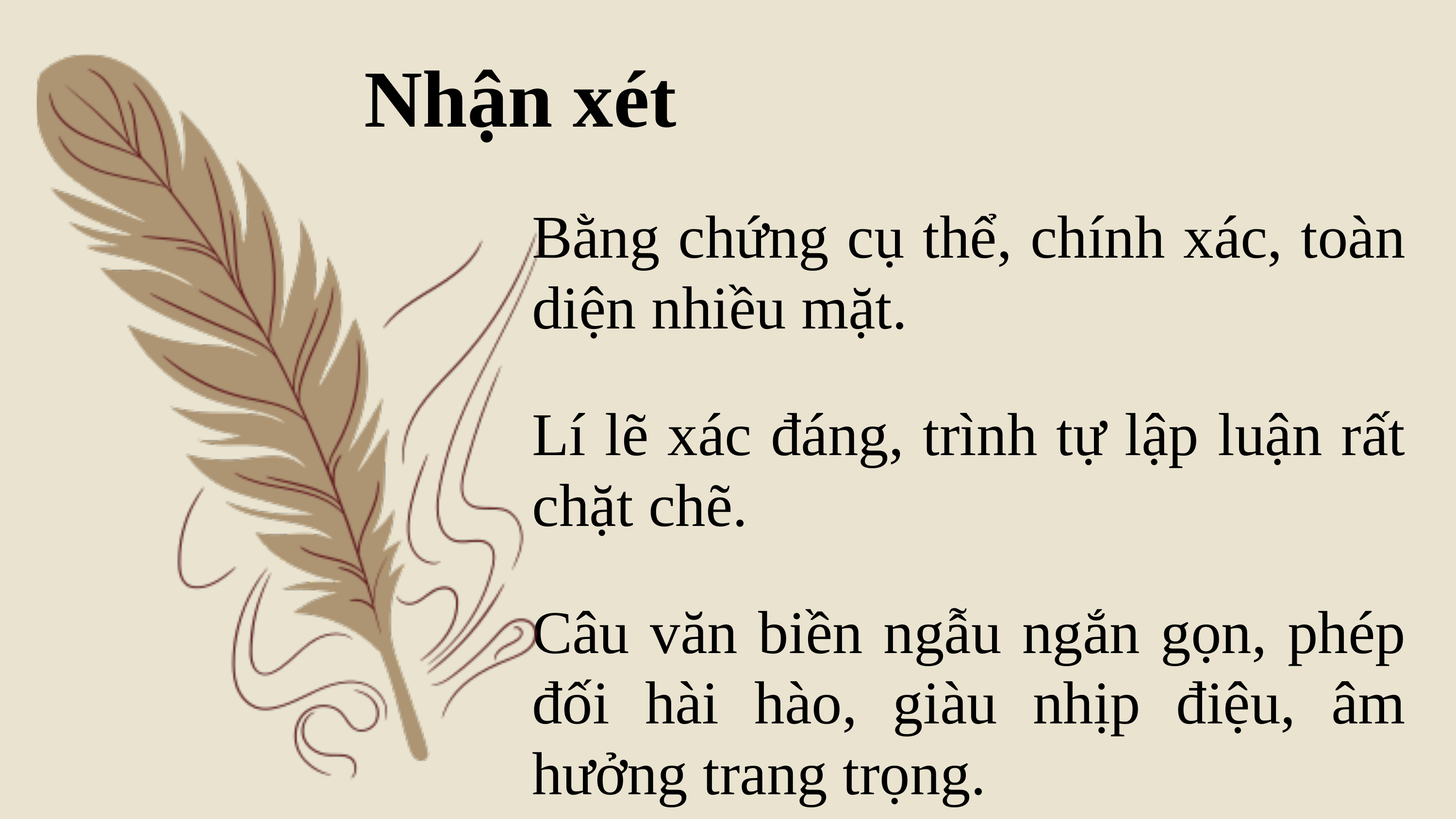

Nhận xét

Bằng chứng cụ thể, chính xác, toàn diện nhiều mặt.
Lí lẽ xác đáng, trình tự lập luận rất chặt chẽ.
Câu văn biền ngẫu ngắn gọn, phép đối hài hào, giàu nhịp điệu, âm hưởng trang trọng.